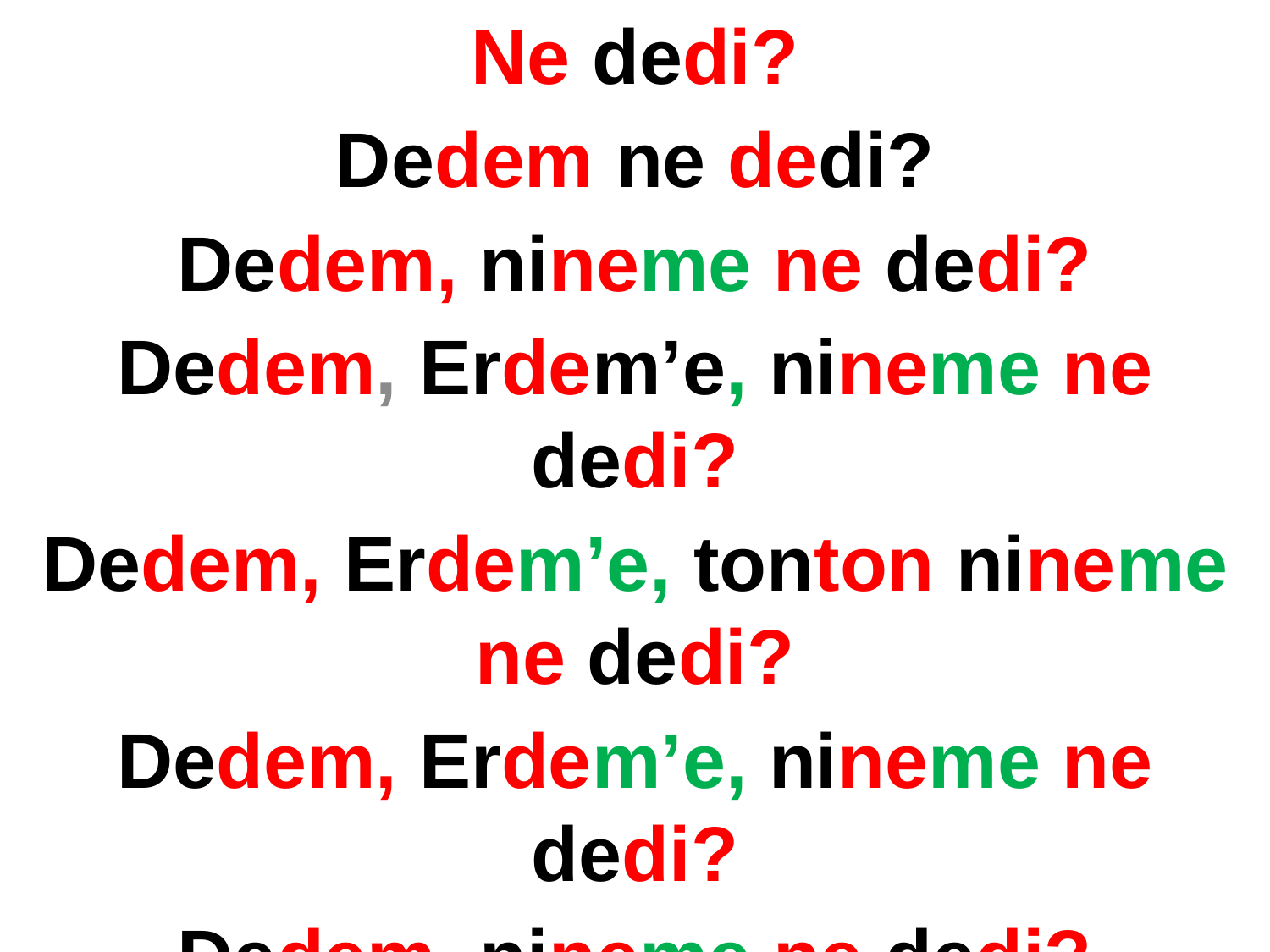

Ne dedi?
Dedem ne dedi?
Dedem, nineme ne dedi?
Dedem, Erdem’e, nineme ne dedi?
Dedem, Erdem’e, tonton nineme ne dedi?
Dedem, Erdem’e, nineme ne dedi?
Dedem, nineme ne dedi?
Dedem ne dedi?
Ne dedi?